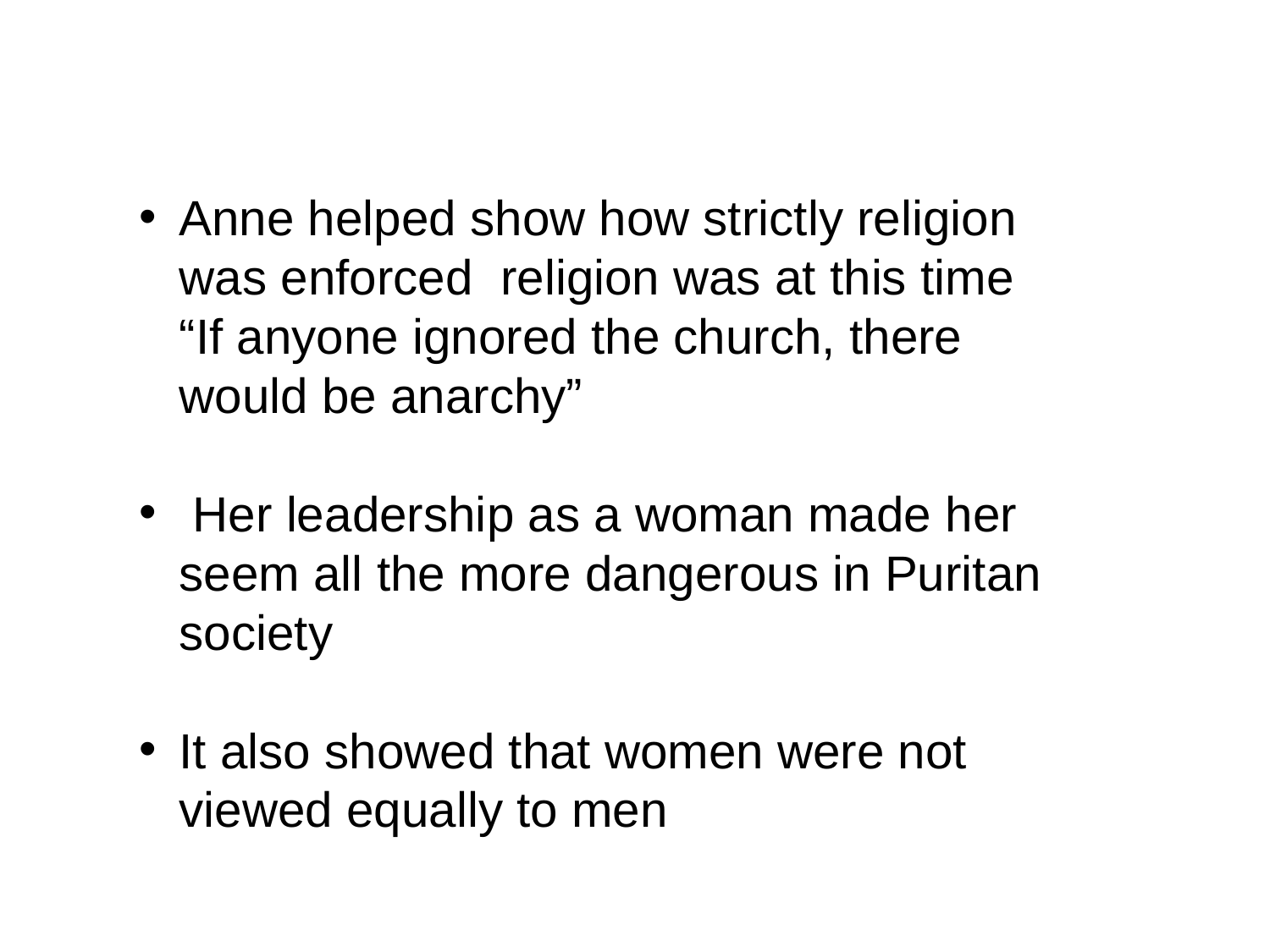

Anne helped show how strictly religion was enforced  religion was at this time “If anyone ignored the church, there would be anarchy”

 Her leadership as a woman made her seem all the more dangerous in Puritan society

It also showed that women were not viewed equally to men